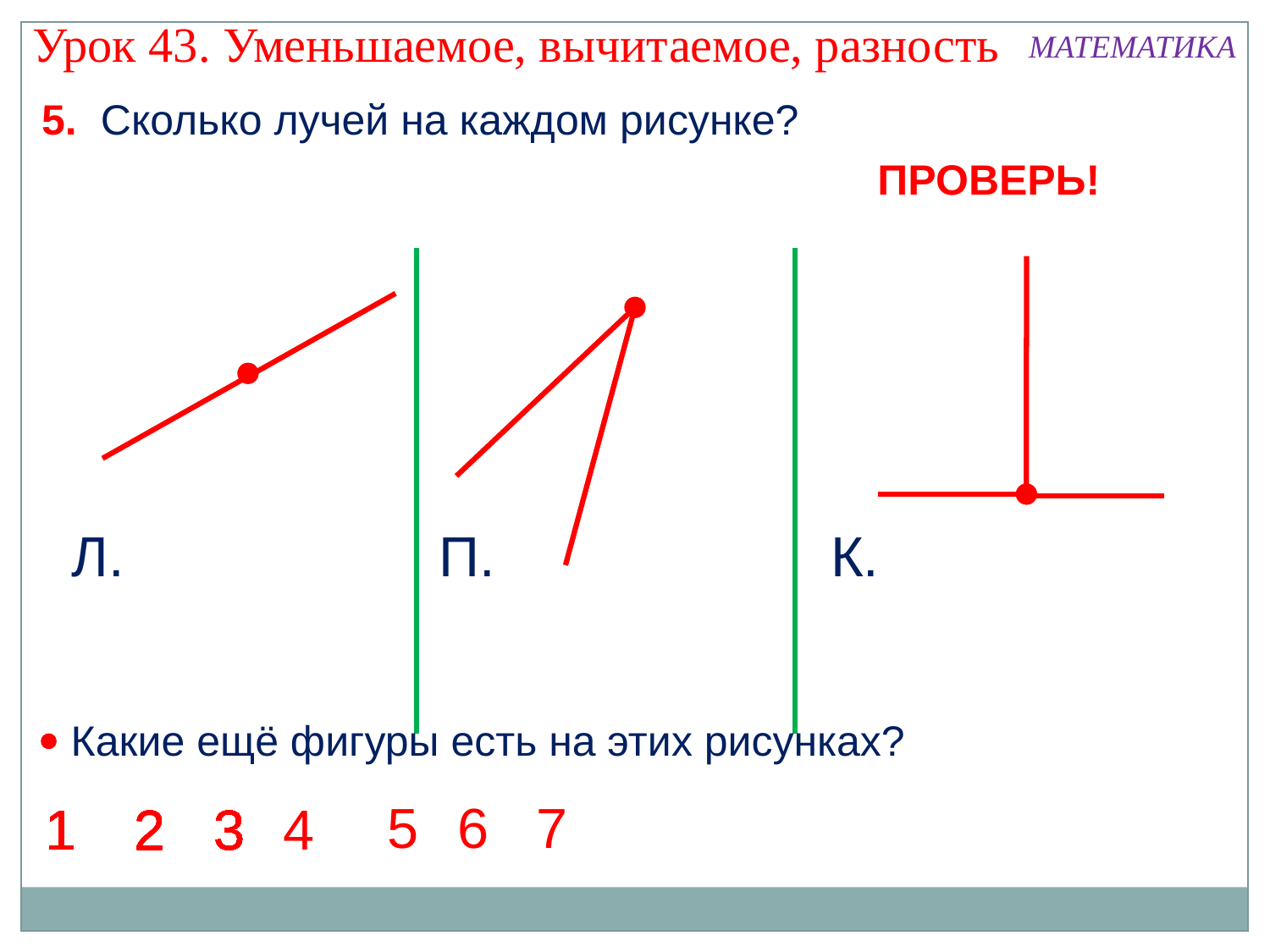

Урок 43. Уменьшаемое, вычитаемое, разность
МАТЕМАТИКА
5.  Сколько лучей на каждом рисунке?
ПРОВЕРЬ!

Л.
П.
К.
• Какие ещё фигуры есть на этих рисунках?
5
6
7
1
1
1
1
1
1
1
1
1
1
1
1
1
1
1
1
1
1
1
1
1
1
1
1
2
2
2
2
2
2
2
2
3
3
3
3
3
3
3
3
3
3
3
3
3
3
3
3
3
3
3
3
3
3
3
3
4
2